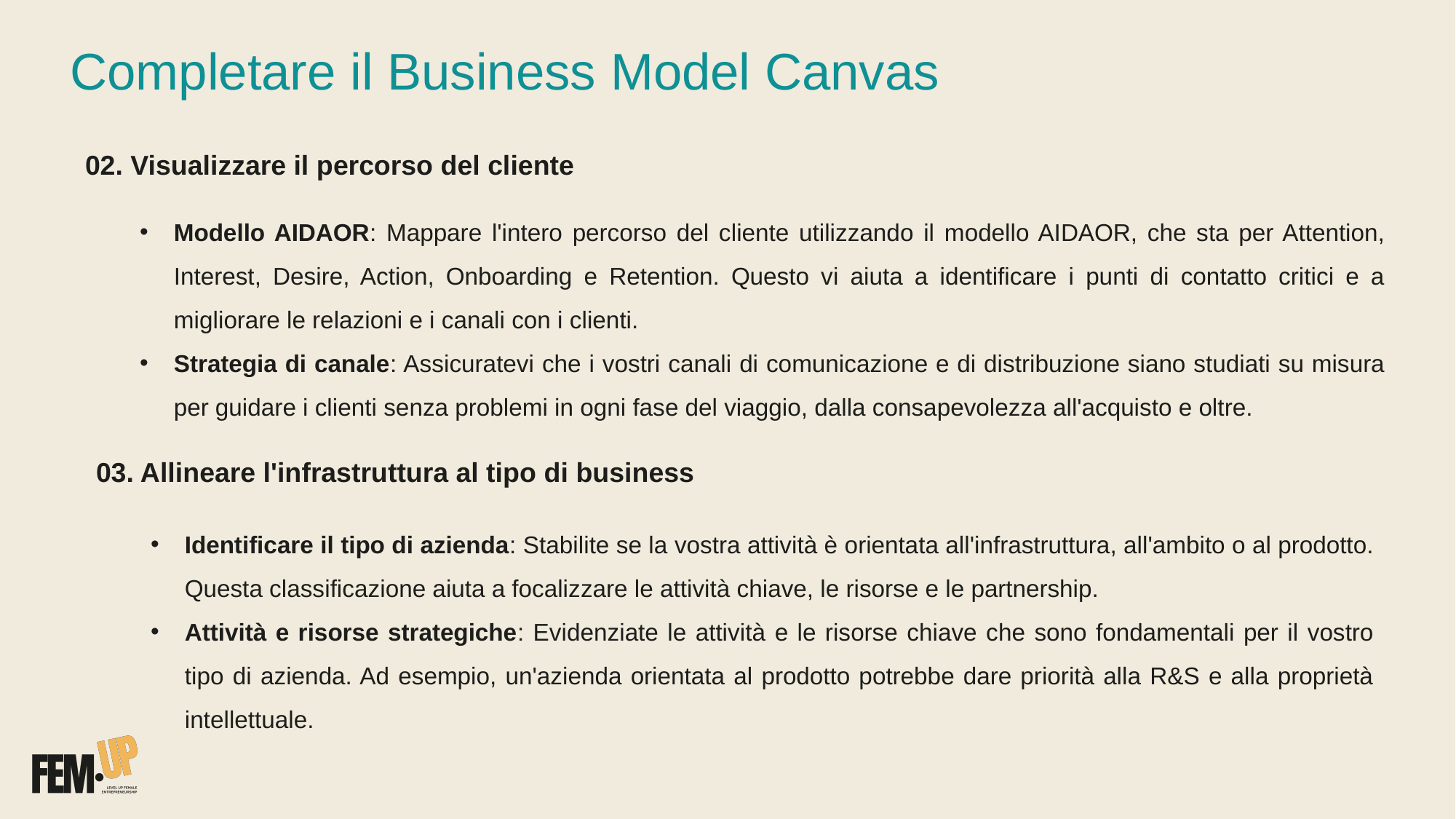

# Completare il Business Model Canvas
02. Visualizzare il percorso del cliente

Modello AIDAOR: Mappare l'intero percorso del cliente utilizzando il modello AIDAOR, che sta per Attention, Interest, Desire, Action, Onboarding e Retention. Questo vi aiuta a identificare i punti di contatto critici e a migliorare le relazioni e i canali con i clienti.
Strategia di canale: Assicuratevi che i vostri canali di comunicazione e di distribuzione siano studiati su misura per guidare i clienti senza problemi in ogni fase del viaggio, dalla consapevolezza all'acquisto e oltre.
03. Allineare l'infrastruttura al tipo di business

Identificare il tipo di azienda: Stabilite se la vostra attività è orientata all'infrastruttura, all'ambito o al prodotto. Questa classificazione aiuta a focalizzare le attività chiave, le risorse e le partnership.
Attività e risorse strategiche: Evidenziate le attività e le risorse chiave che sono fondamentali per il vostro tipo di azienda. Ad esempio, un'azienda orientata al prodotto potrebbe dare priorità alla R&S e alla proprietà intellettuale.